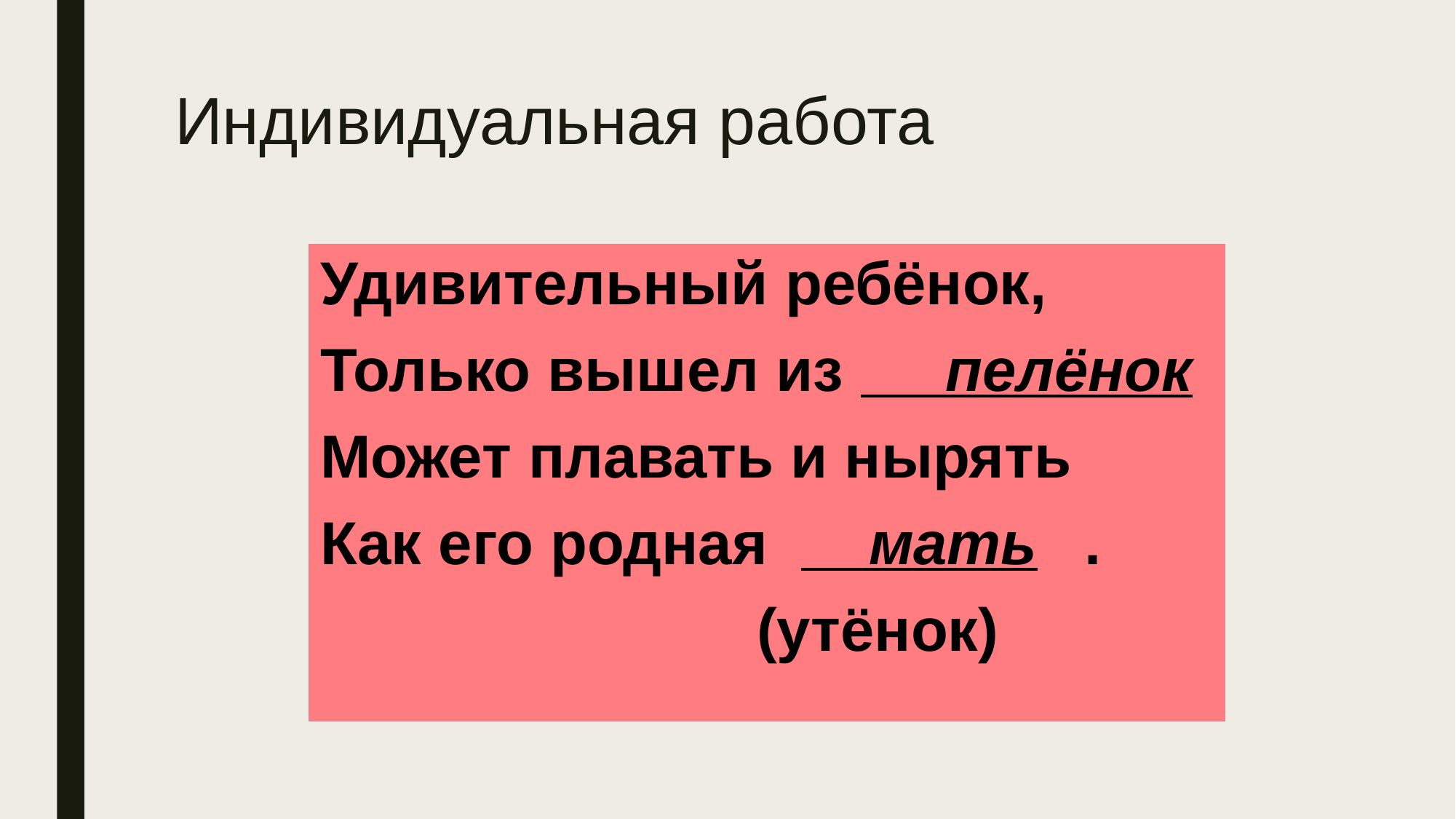

# Индивидуальная работа
Удивительный ребёнок,
Только вышел из      пелёнок
Может плавать и нырять
Как его родная      мать	.
				(утёнок)